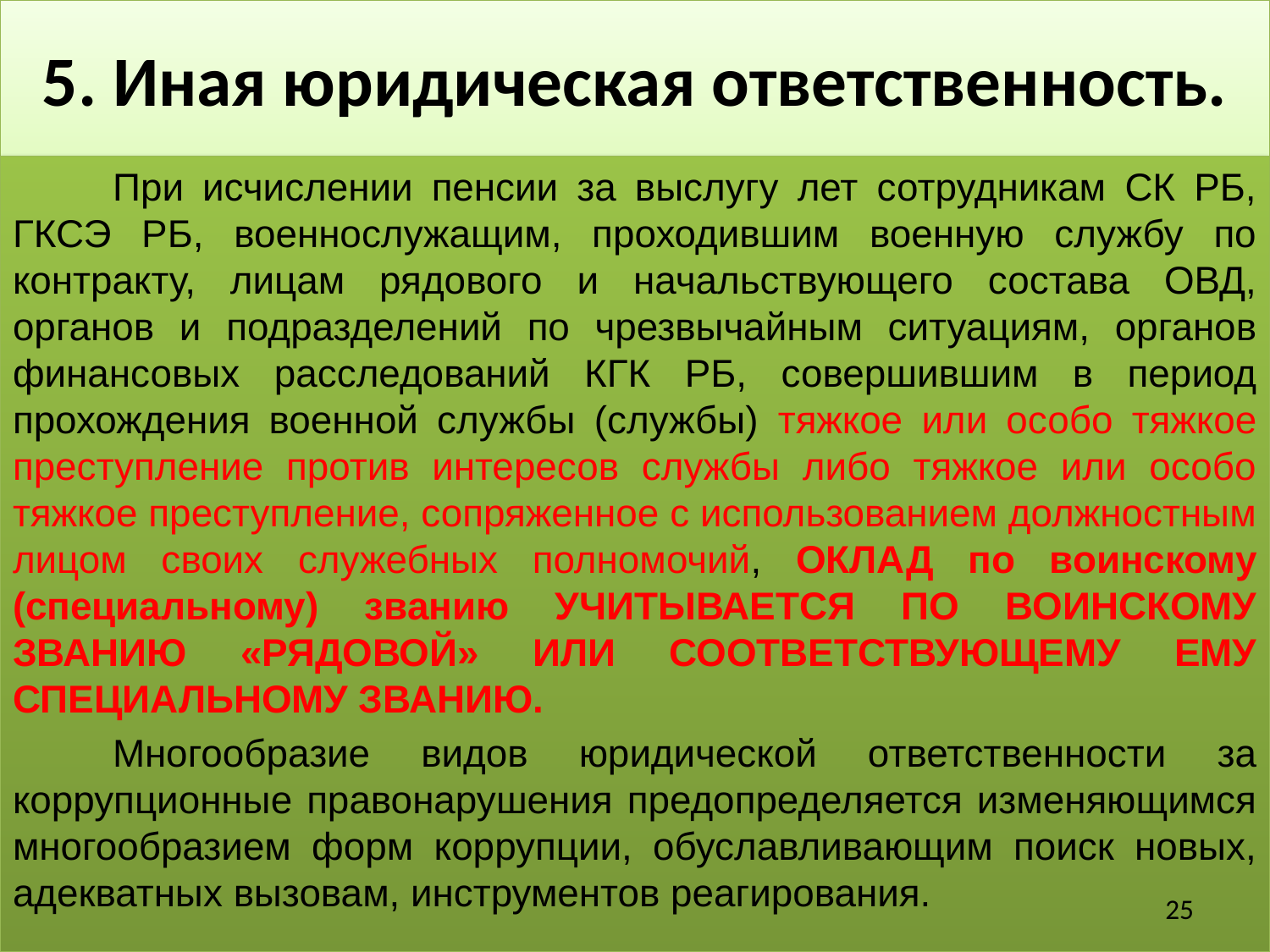

# 5. Иная юридическая ответственность.
При исчислении пенсии за выслугу лет сотрудникам СК РБ, ГКСЭ РБ, военнослужащим, проходившим военную службу по контракту, лицам рядового и начальствующего состава ОВД, органов и подразделений по чрезвычайным ситуациям, органов финансовых расследований КГК РБ, совершившим в период прохождения военной службы (службы) тяжкое или особо тяжкое преступление против интересов службы либо тяжкое или особо тяжкое преступление, сопряженное с использованием должностным лицом своих служебных полномочий, ОКЛАД по воинскому (специальному) званию УЧИТЫВАЕТСЯ ПО ВОИНСКОМУ ЗВАНИЮ «РЯДОВОЙ» ИЛИ СООТВЕТСТВУЮЩЕМУ ЕМУ СПЕЦИАЛЬНОМУ ЗВАНИЮ.
Многообразие видов юридической ответственности за коррупционные правонарушения предопределяется изменяющимся многообразием форм коррупции, обуславливающим поиск новых, адекватных вызовам, инструментов реагирования.
25